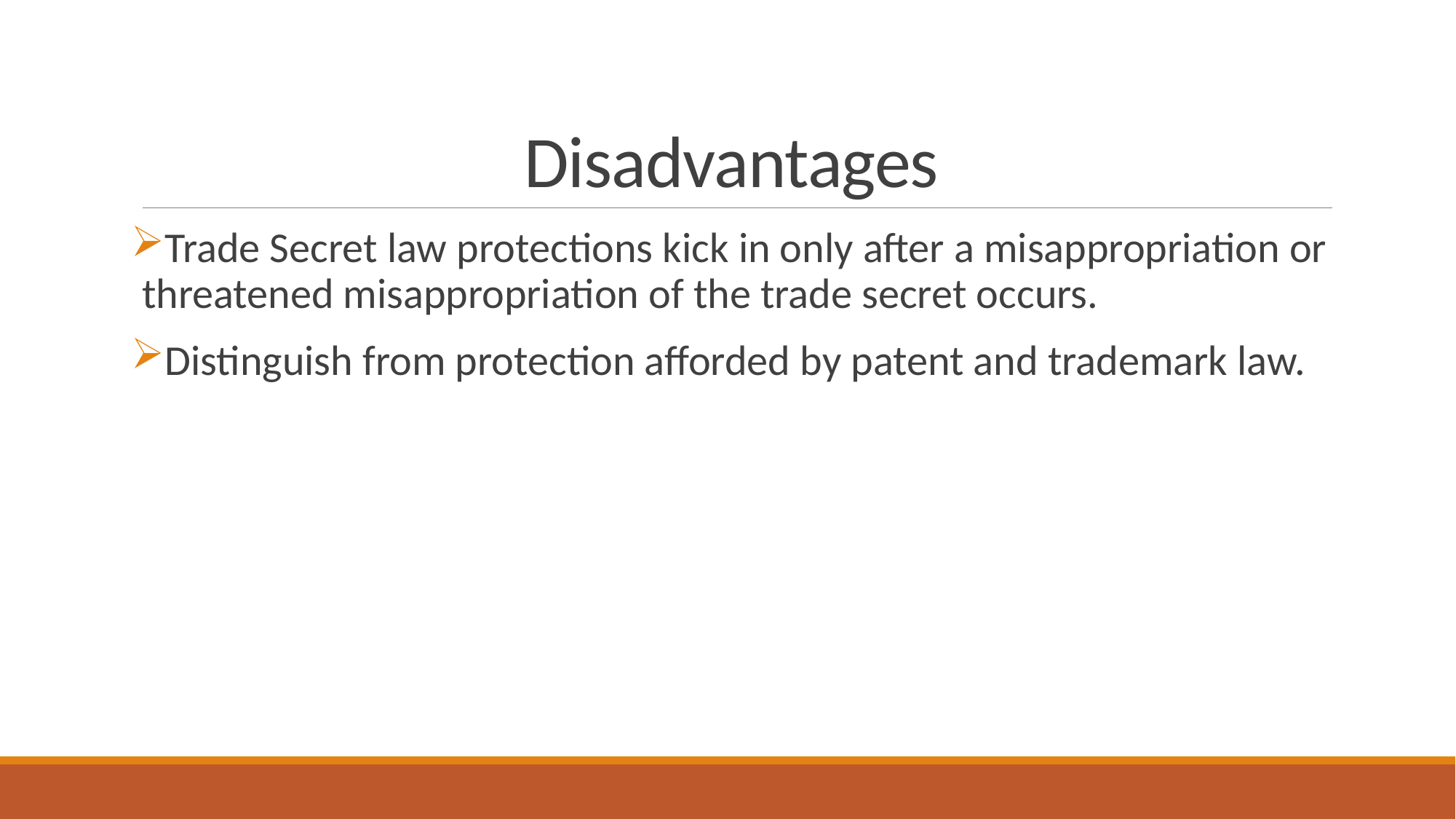

# Disadvantages
Trade Secret law protections kick in only after a misappropriation or threatened misappropriation of the trade secret occurs.
Distinguish from protection afforded by patent and trademark law.